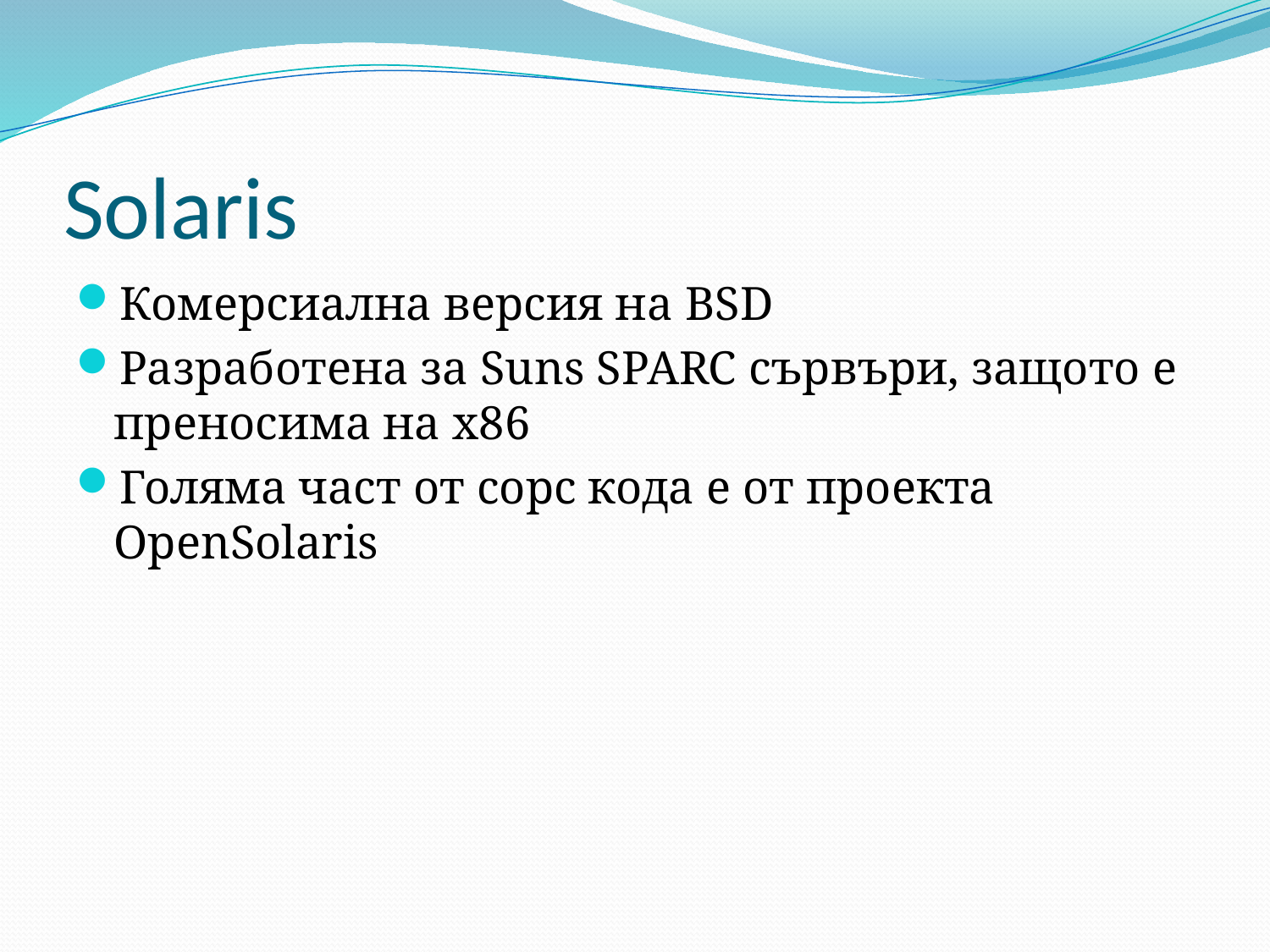

# Solaris
Комерсиална версия на BSD
Разработена за Suns SPARC сървъри, защото е преносима на x86
Голяма част от сорс кода е от проекта OpenSolaris